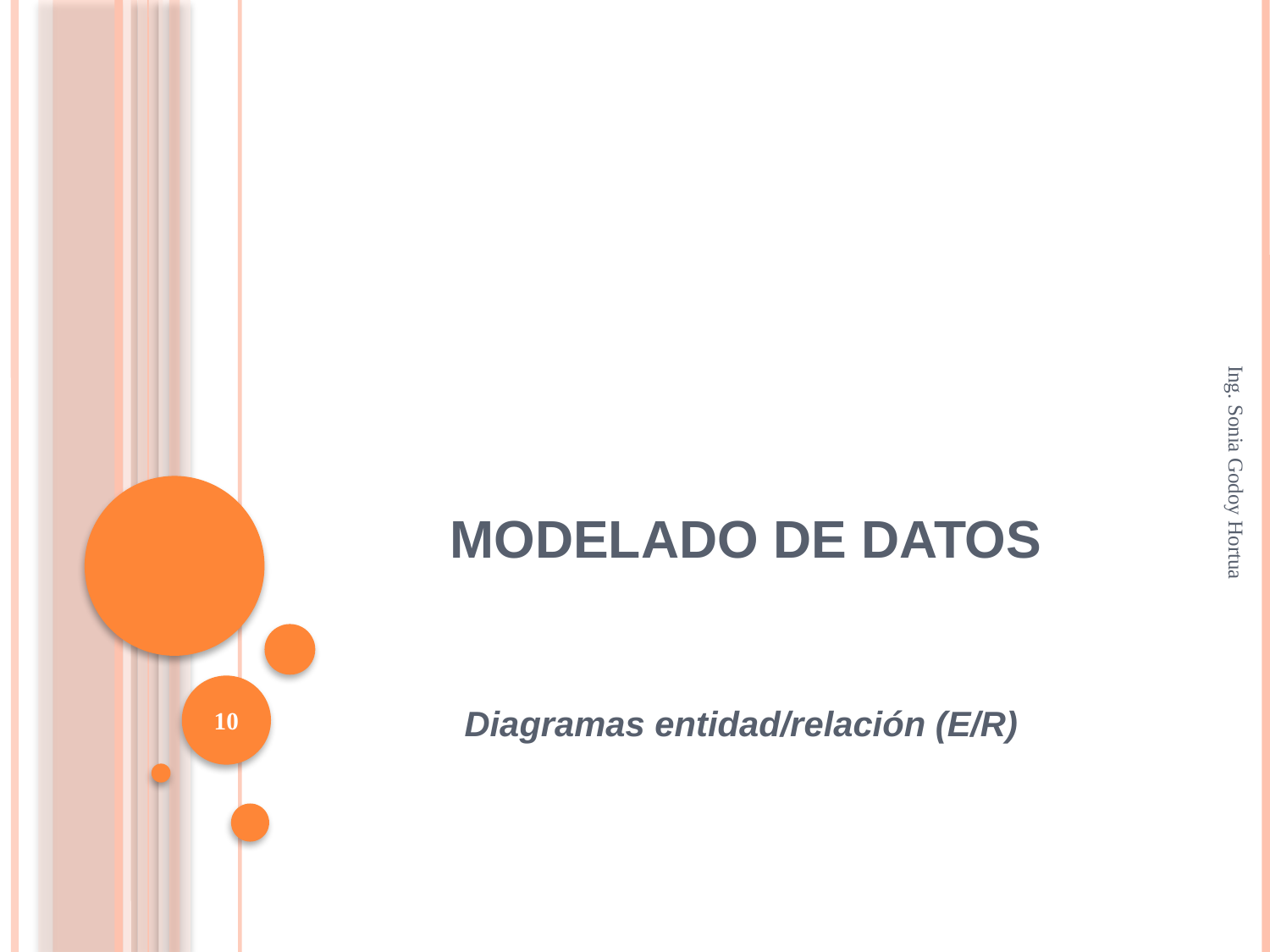

# MODELADO DE DATOS
Ing. Sonia Godoy Hortua
10
Diagramas entidad/relación (E/R)